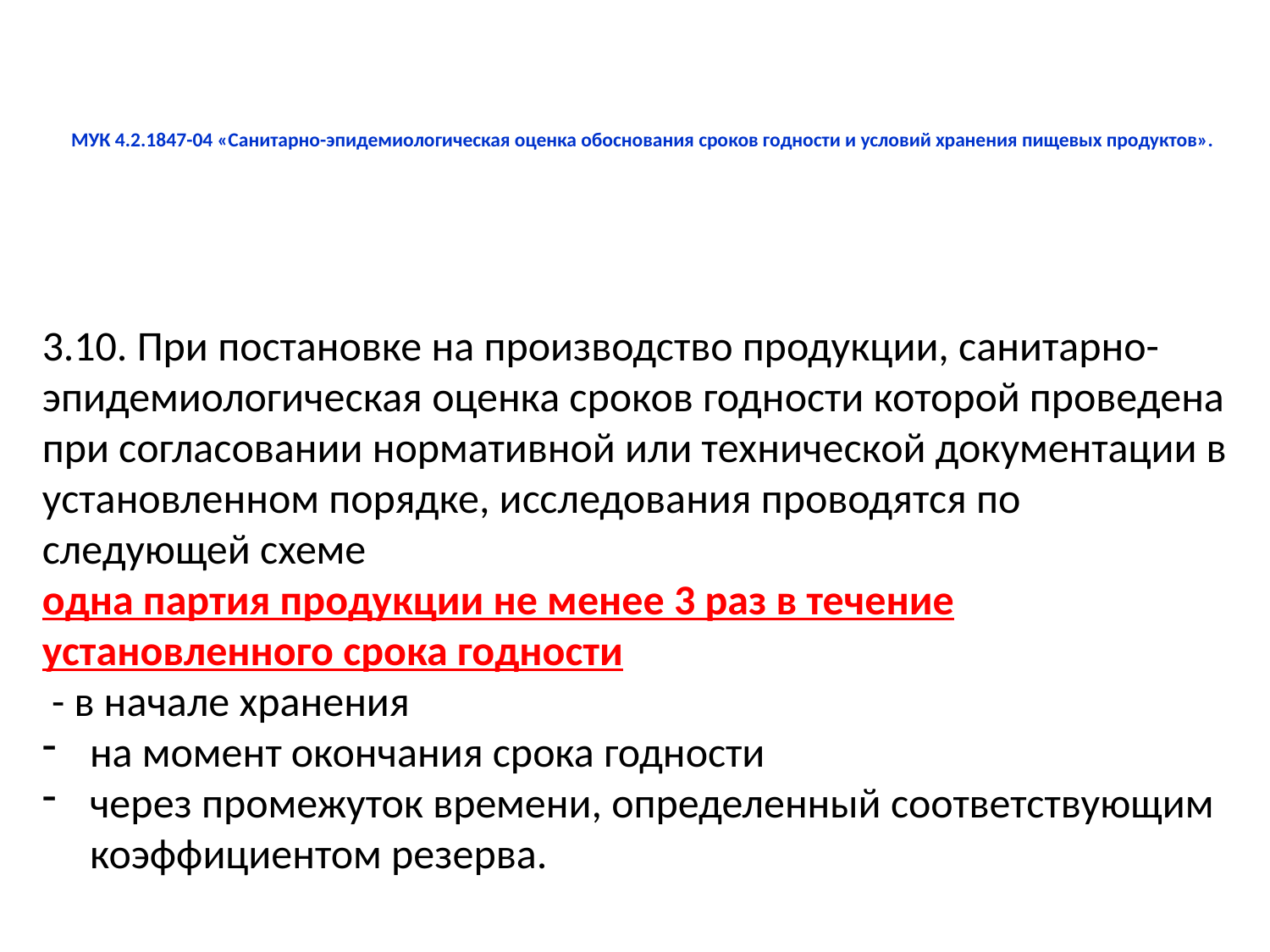

# МУК 4.2.1847-04 «Санитарно-эпидемиологическая оценка обоснования сроков годности и условий хранения пищевых продуктов».

3.10. При постановке на производство продукции, санитарно-эпидемиологическая оценка сроков годности которой проведена при согласовании нормативной или технической документации в установленном порядке, исследования проводятся по следующей схеме
одна партия продукции не менее 3 раз в течение установленного срока годности
 - в начале хранения
на момент окончания срока годности
через промежуток времени, определенный соответствующим коэффициентом резерва.